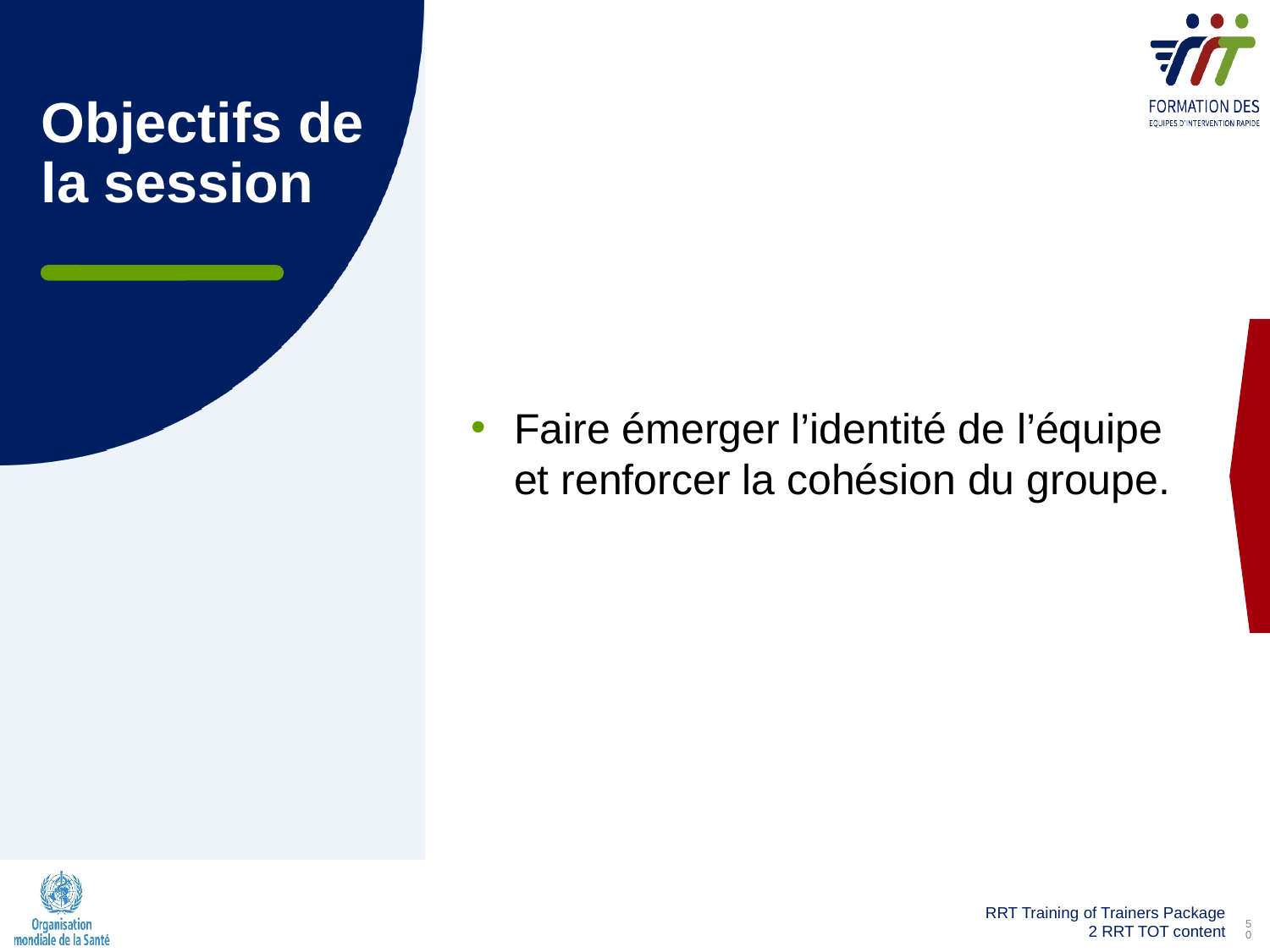

Objectifs de la session
Faire émerger l’identité de l’équipe et renforcer la cohésion du groupe.